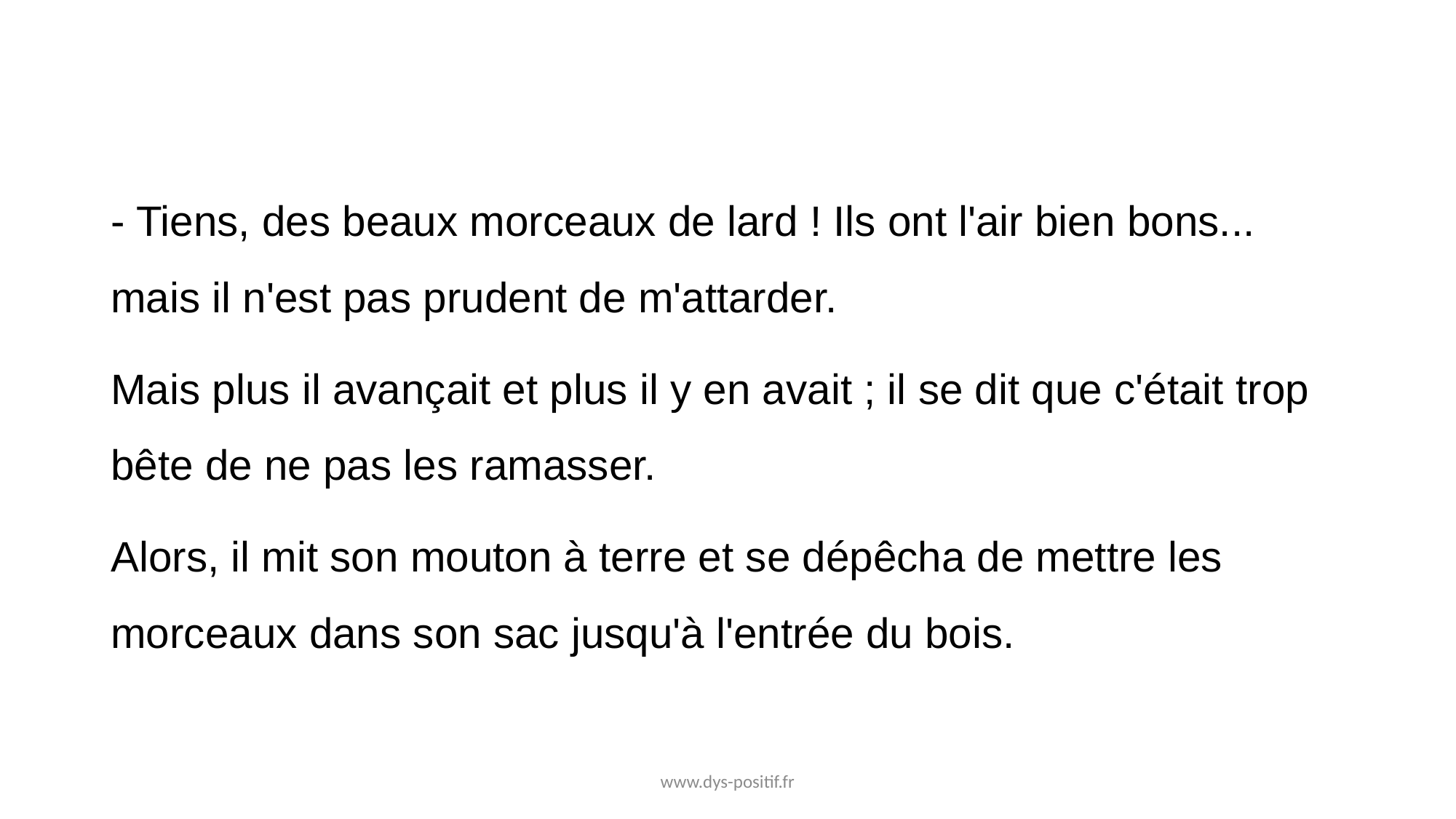

- Tiens, des beaux morceaux de lard ! Ils ont l'air bien bons... mais il n'est pas prudent de m'attarder.
Mais plus il avançait et plus il y en avait ; il se dit que c'était trop bête de ne pas les ramasser.
Alors, il mit son mouton à terre et se dépêcha de mettre les morceaux dans son sac jusqu'à l'entrée du bois.
www.dys-positif.fr